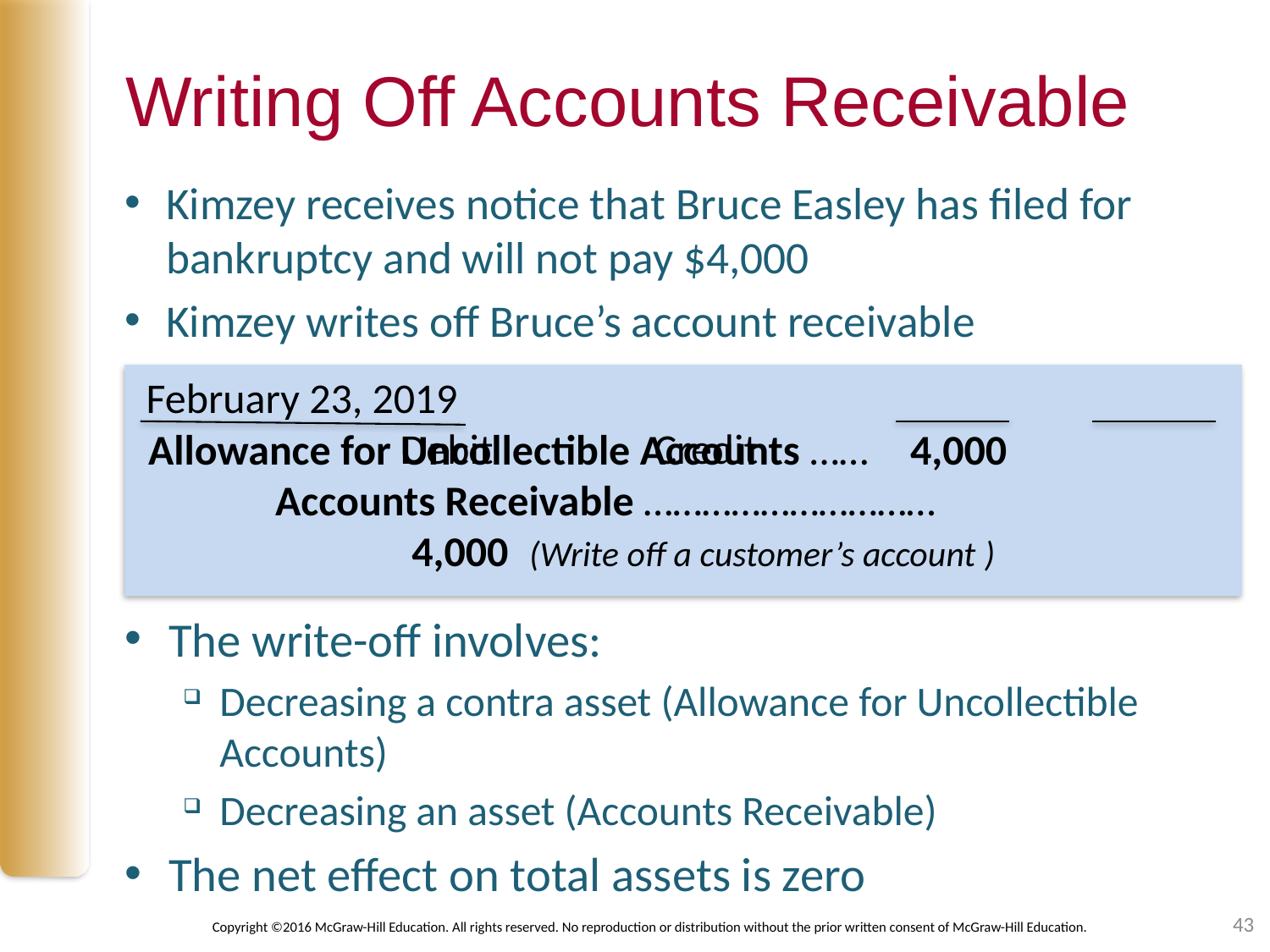

# Writing Off Accounts Receivable
Kimzey receives notice that Bruce Easley has filed for bankruptcy and will not pay $4,000
Kimzey writes off Bruce’s account receivable

February 23, 2019								Debit		Credit
Allowance for Uncollectible Accounts ……  	4,000
	Accounts Receivable …………………………				 4,000	(Write off a customer’s account )
The write-off involves:
Decreasing a contra asset (Allowance for Uncollectible Accounts)
Decreasing an asset (Accounts Receivable)
The net effect on total assets is zero
43
Copyright ©2016 McGraw-Hill Education. All rights reserved. No reproduction or distribution without the prior written consent of McGraw-Hill Education.